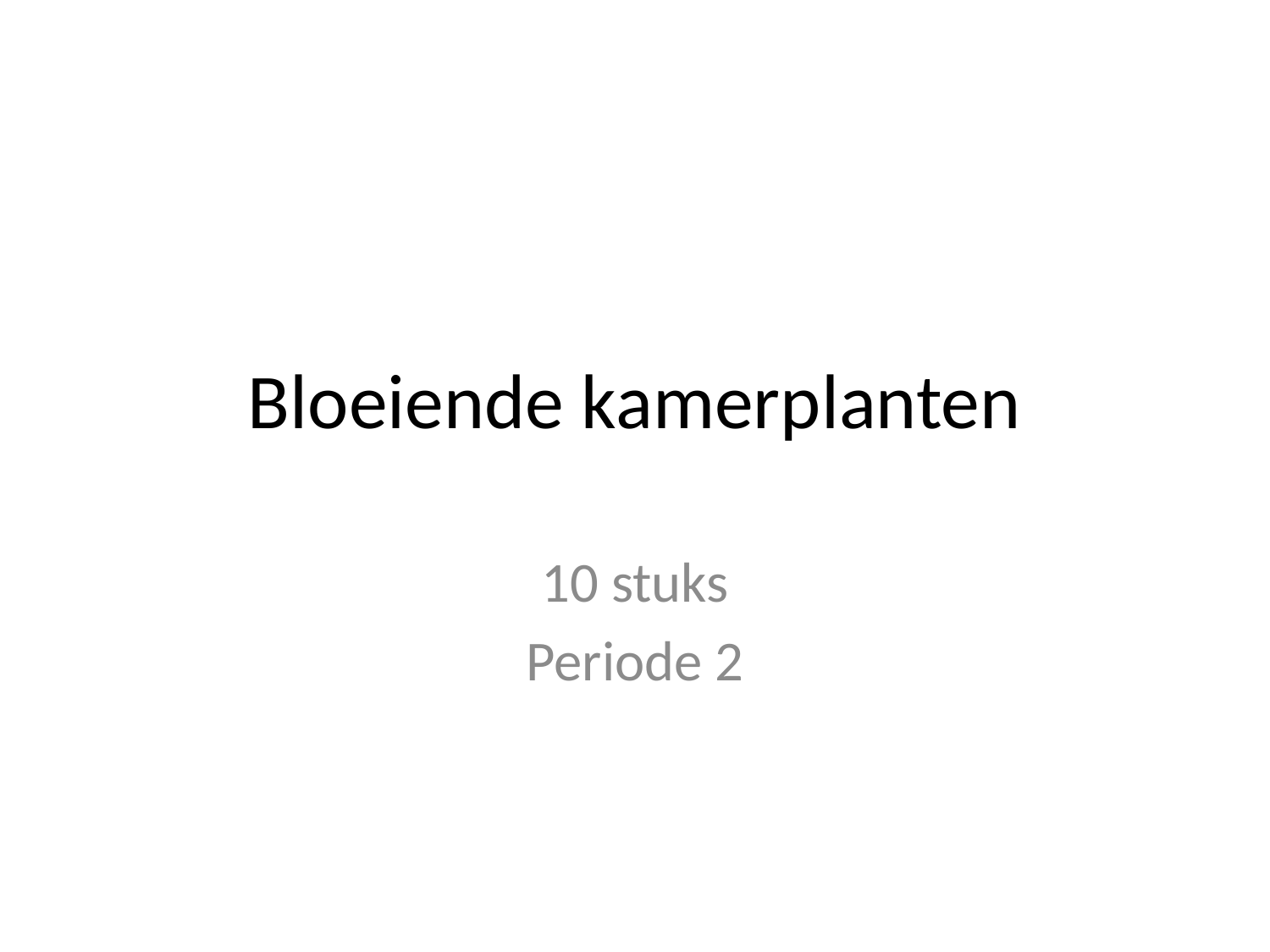

# Bloeiende kamerplanten
10 stuks
Periode 2